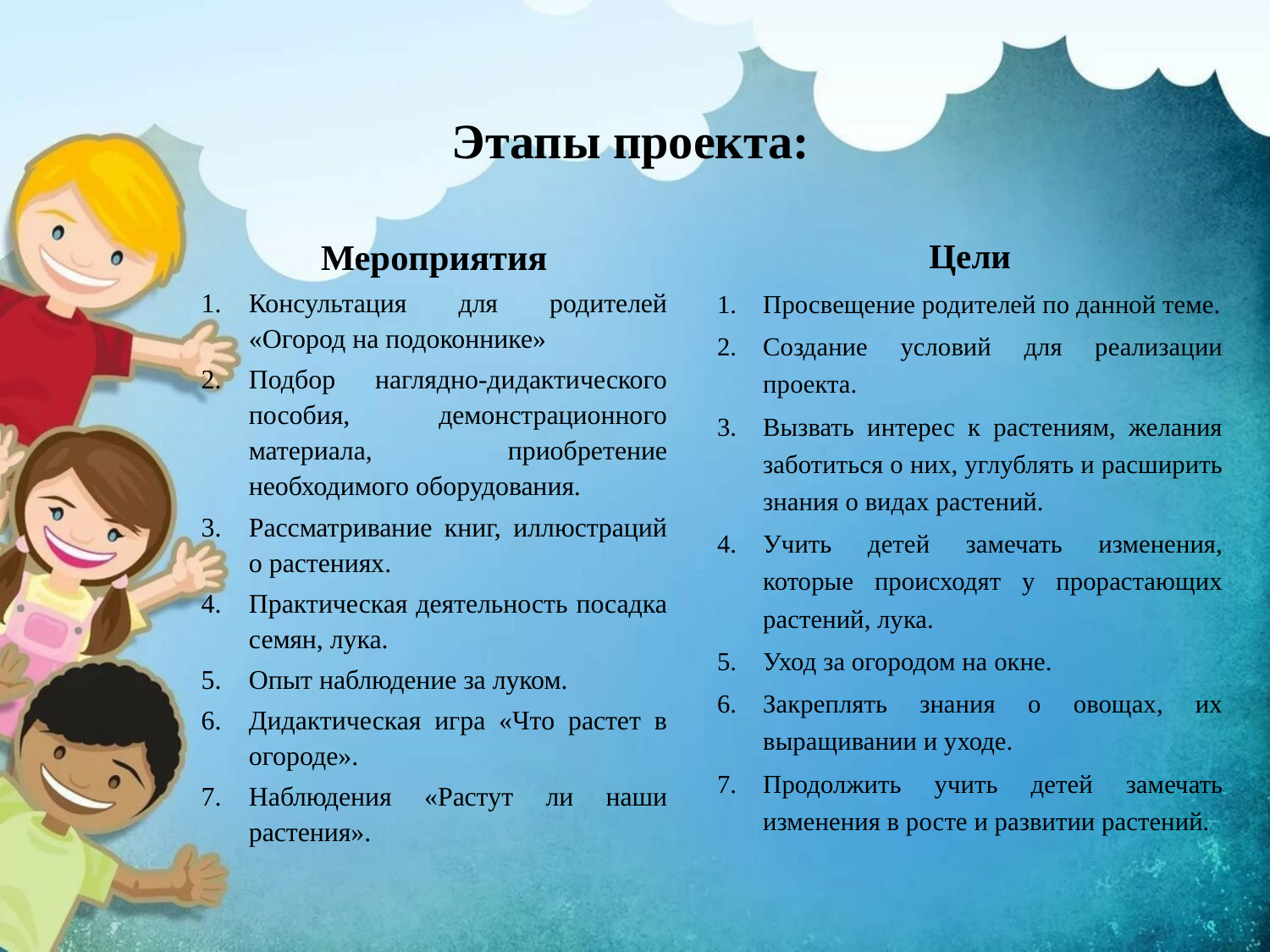

# Этапы проекта:
Мероприятия
Консультация для родителей «Огород на подоконнике»
Подбор наглядно-дидактического пособия, демонстрационного материала, приобретение необходимого оборудования.
Рассматривание книг, иллюстраций о растениях.
Практическая деятельность посадка семян, лука.
Опыт наблюдение за луком.
Дидактическая игра «Что растет в огороде».
Наблюдения «Растут ли наши растения».
Цели
Просвещение родителей по данной теме.
Создание условий для реализации проекта.
Вызвать интерес к растениям, желания заботиться о них, углублять и расширить знания о видах растений.
Учить детей замечать изменения, которые происходят у прорастающих растений, лука.
Уход за огородом на окне.
Закреплять знания о овощах, их выращивании и уходе.
Продолжить учить детей замечать изменения в росте и развитии растений.